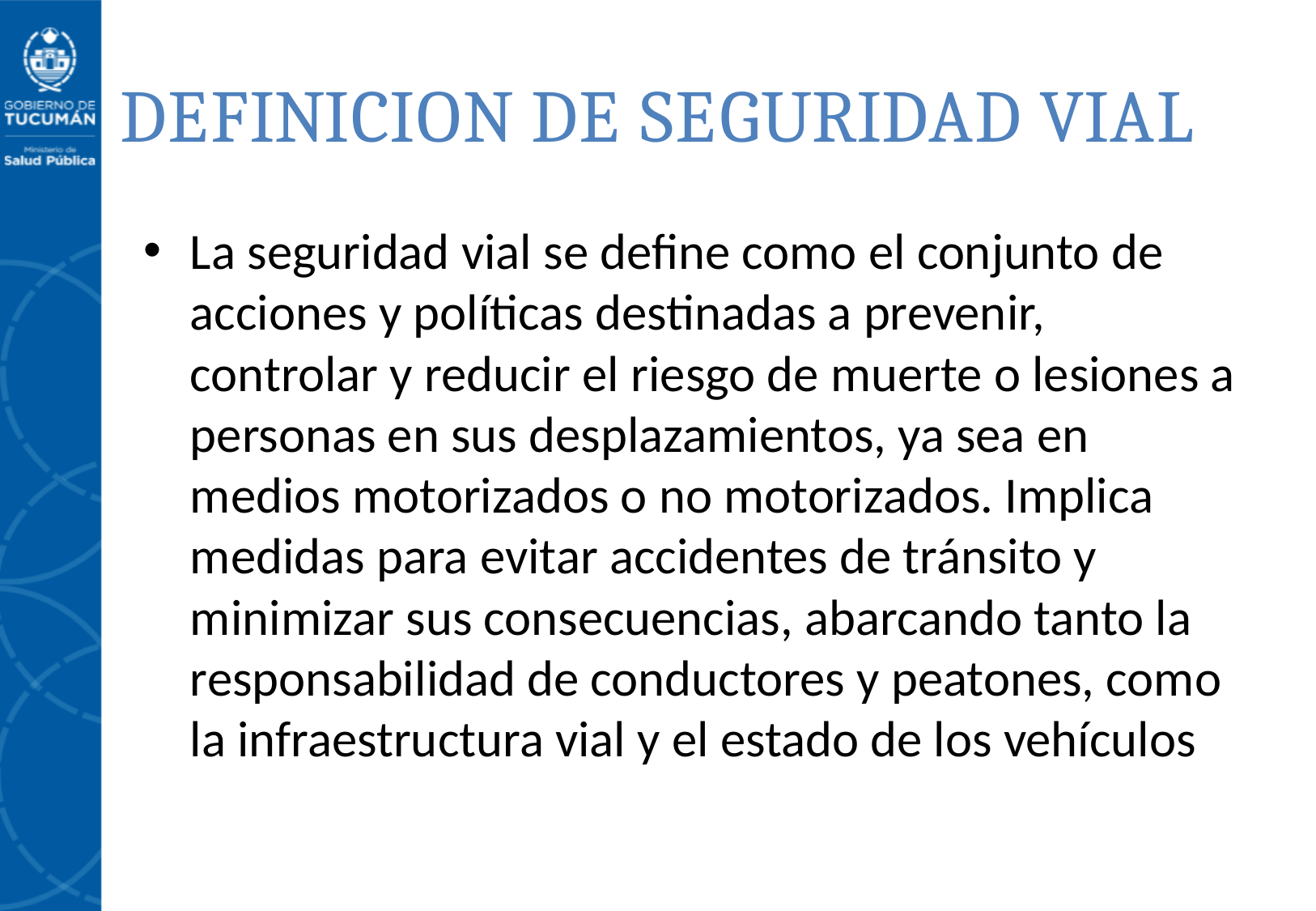

# DEFINICION DE SEGURIDAD VIAL
La seguridad vial se define como el conjunto de acciones y políticas destinadas a prevenir, controlar y reducir el riesgo de muerte o lesiones a personas en sus desplazamientos, ya sea en medios motorizados o no motorizados. Implica medidas para evitar accidentes de tránsito y minimizar sus consecuencias, abarcando tanto la responsabilidad de conductores y peatones, como la infraestructura vial y el estado de los vehículos